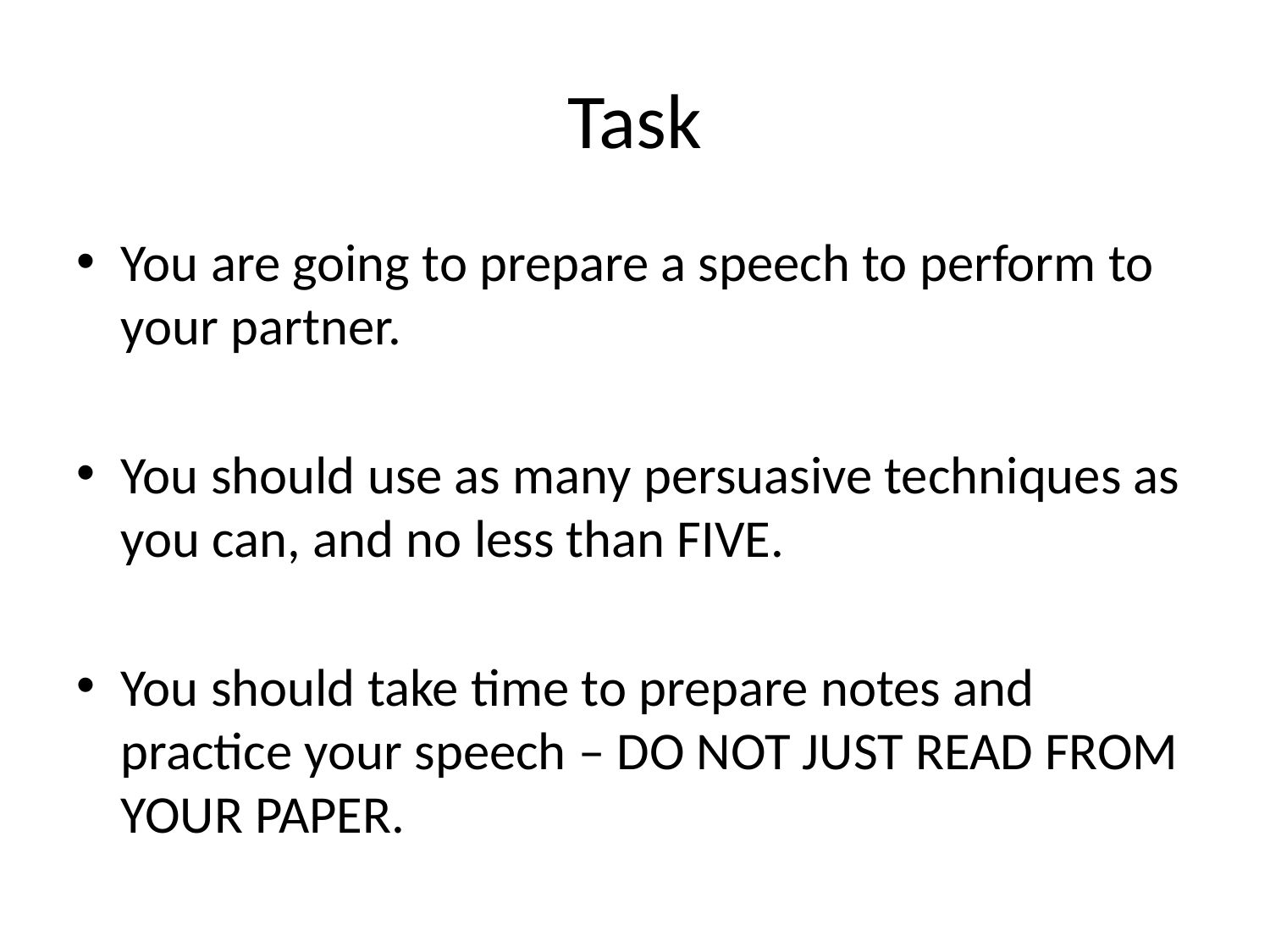

# Task
You are going to prepare a speech to perform to your partner.

You should use as many persuasive techniques as you can, and no less than FIVE.

You should take time to prepare notes and practice your speech – DO NOT JUST READ FROM YOUR PAPER.